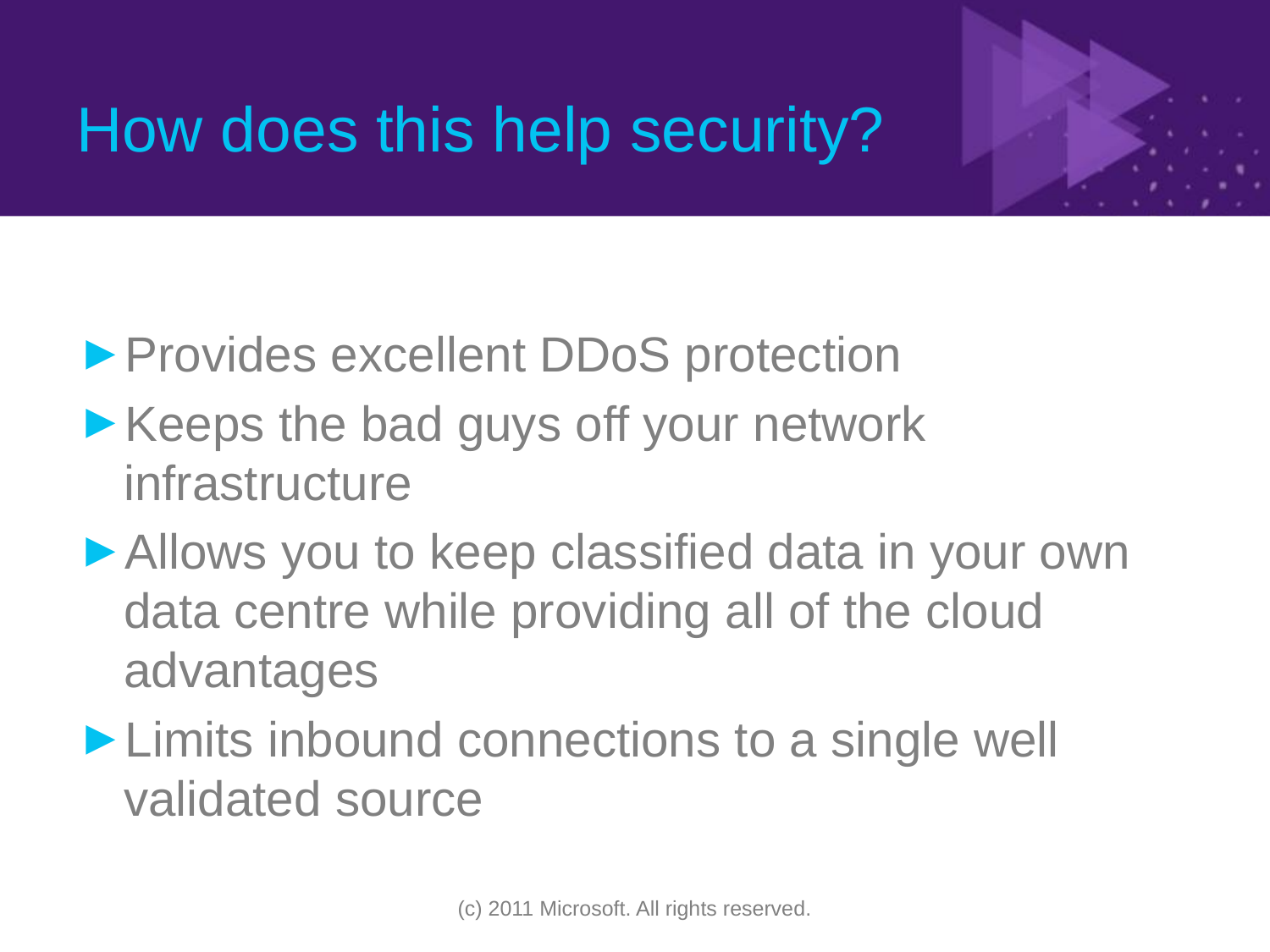

# How does this help security?
Provides excellent DDoS protection
Keeps the bad guys off your network infrastructure
Allows you to keep classified data in your own data centre while providing all of the cloud advantages
Limits inbound connections to a single well validated source

(c) 2011 Microsoft. All rights reserved.